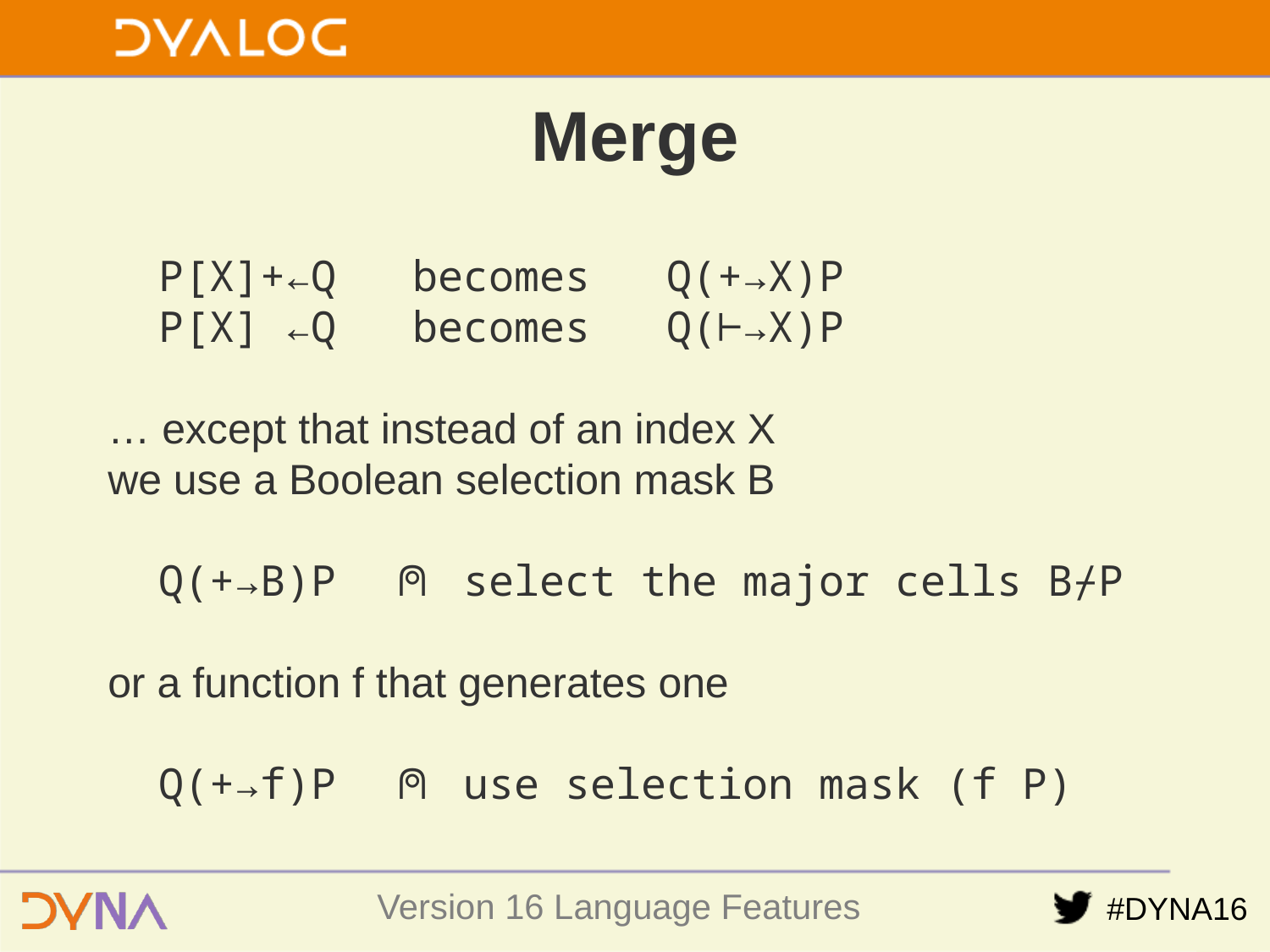

# Merge
  P[X]+←Q   becomes   Q(+→X)P
  P[X] ←Q   becomes   Q(⊢→X)P

… except that instead of an index X
we use a Boolean selection mask B

  Q(+→B)P  ⍝ select the major cells B⌿P

or a function f that generates one

  Q(+→f)P  ⍝ use selection mask (f P)

Version 16 Language Features